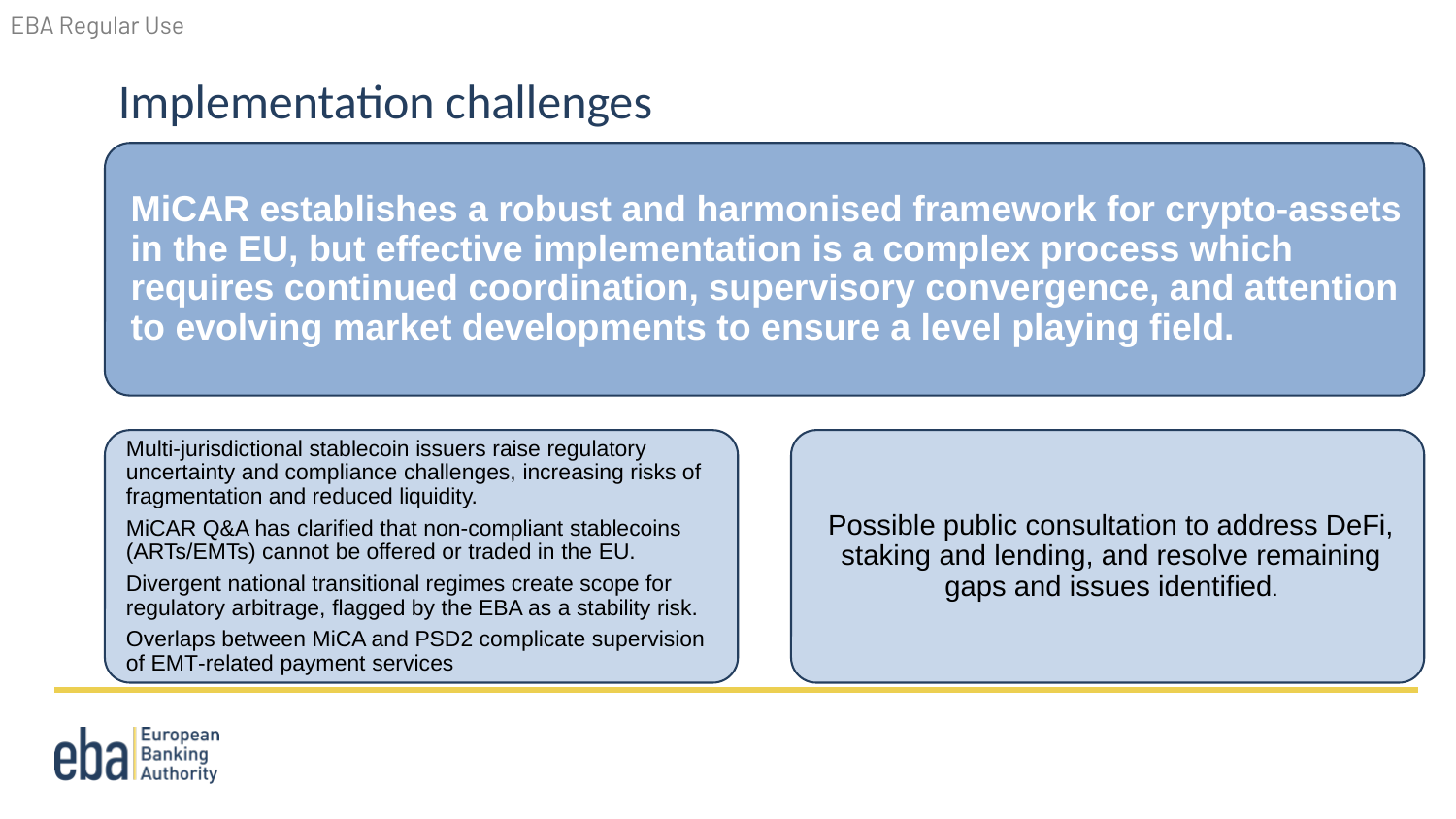

# Implementation challenges
MiCAR establishes a robust and harmonised framework for crypto‑assets in the EU, but effective implementation is a complex process which requires continued coordination, supervisory convergence, and attention to evolving market developments to ensure a level playing field.
Multi‑jurisdictional stablecoin issuers raise regulatory uncertainty and compliance challenges, increasing risks of fragmentation and reduced liquidity.
MiCAR Q&A has clarified that non‑compliant stablecoins (ARTs/EMTs) cannot be offered or traded in the EU.
Divergent national transitional regimes create scope for regulatory arbitrage, flagged by the EBA as a stability risk.
Overlaps between MiCA and PSD2 complicate supervision of EMT‑related payment services
Possible public consultation to address DeFi, staking and lending, and resolve remaining gaps and issues identified.